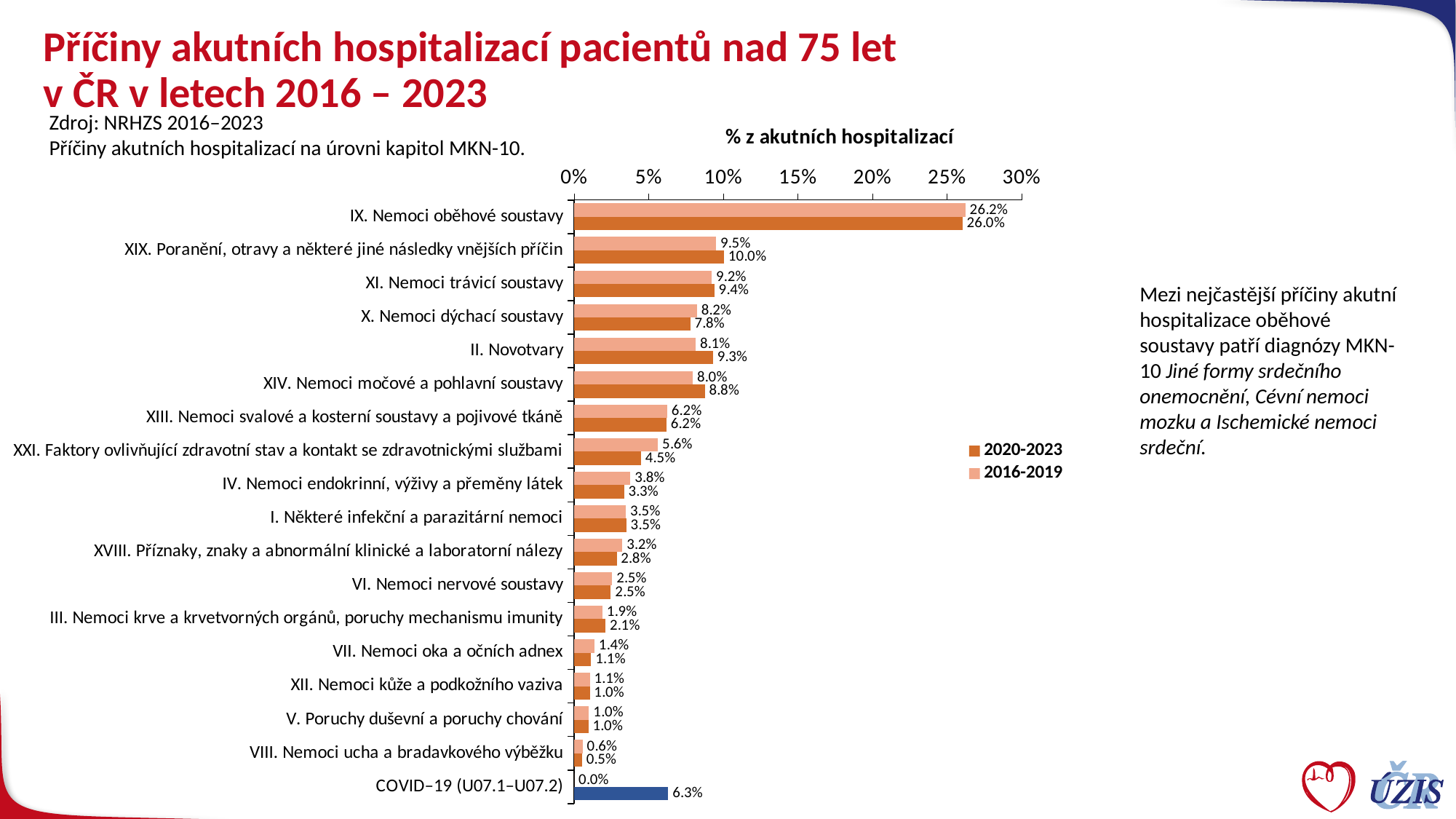

# Příčiny akutních hospitalizací pacientů nad 75 let v ČR v letech 2016 – 2023
Zdroj: NRHZS 2016–2023
Příčiny akutních hospitalizací na úrovni kapitol MKN-10.

### Chart

| Category | 2016-2019 | 2020-2023 |
|---|---|---|
| IX. Nemoci oběhové soustavy | 0.2622359290247491 | 0.2601961102183127 |
| XIX. Poranění, otravy a některé jiné následky vnějších příčin | 0.09504427718119332 | 0.1003487787457592 |
| XI. Nemoci trávicí soustavy | 0.09222102356325625 | 0.09392474179330307 |
| X. Nemoci dýchací soustavy | 0.08222434503810089 | 0.07784849680942044 |
| II. Novotvary | 0.08140221138854119 | 0.09304310336725967 |
| XIV. Nemoci močové a pohlavní soustavy | 0.07956098886619672 | 0.0875747131297753 |
| XIII. Nemoci svalové a kosterní soustavy a pojivové tkáně | 0.06230510354217449 | 0.06182511488905805 |
| XXI. Faktory ovlivňující zdravotní stav a kontakt se zdravotnickými službami | 0.05616929639633705 | 0.04481025684400462 |
| IV. Nemoci endokrinní, výživy a přeměny látek | 0.03763354524891846 | 0.03338654881727706 |
| I. Některé infekční a parazitární nemoci | 0.03456872982409909 | 0.03490371874030844 |
| XVIII. Příznaky, znaky a abnormální klinické a laboratorní nálezy | 0.03229859784351187 | 0.028447376582367703 |
| VI. Nemoci nervové soustavy | 0.02545663416562356 | 0.02453374777975133 |
| III. Nemoci krve a krvetvorných orgánů, poruchy mechanismu imunity | 0.01897358192239278 | 0.021041261383179678 |
| VII. Nemoci oka a očních adnex | 0.013565891472868217 | 0.011364971289482835 |
| XII. Nemoci kůže a podkožního vaziva | 0.010527839998243187 | 0.010445741351602807 |
| V. Poruchy duševní a poruchy chování | 0.009851878692052616 | 0.009544719802268647 |
| VIII. Nemoci ucha a bradavkového výběžku | 0.00570003513626282 | 0.00523461802325035 |
| COVID–19 (U07.1–U07.2) | 0.0 | 0.06307855686186059 |
Mezi nejčastější příčiny akutní hospitalizace oběhové soustavy patří diagnózy MKN-10 Jiné formy srdečního onemocnění, Cévní nemoci mozku a Ischemické nemoci srdeční.